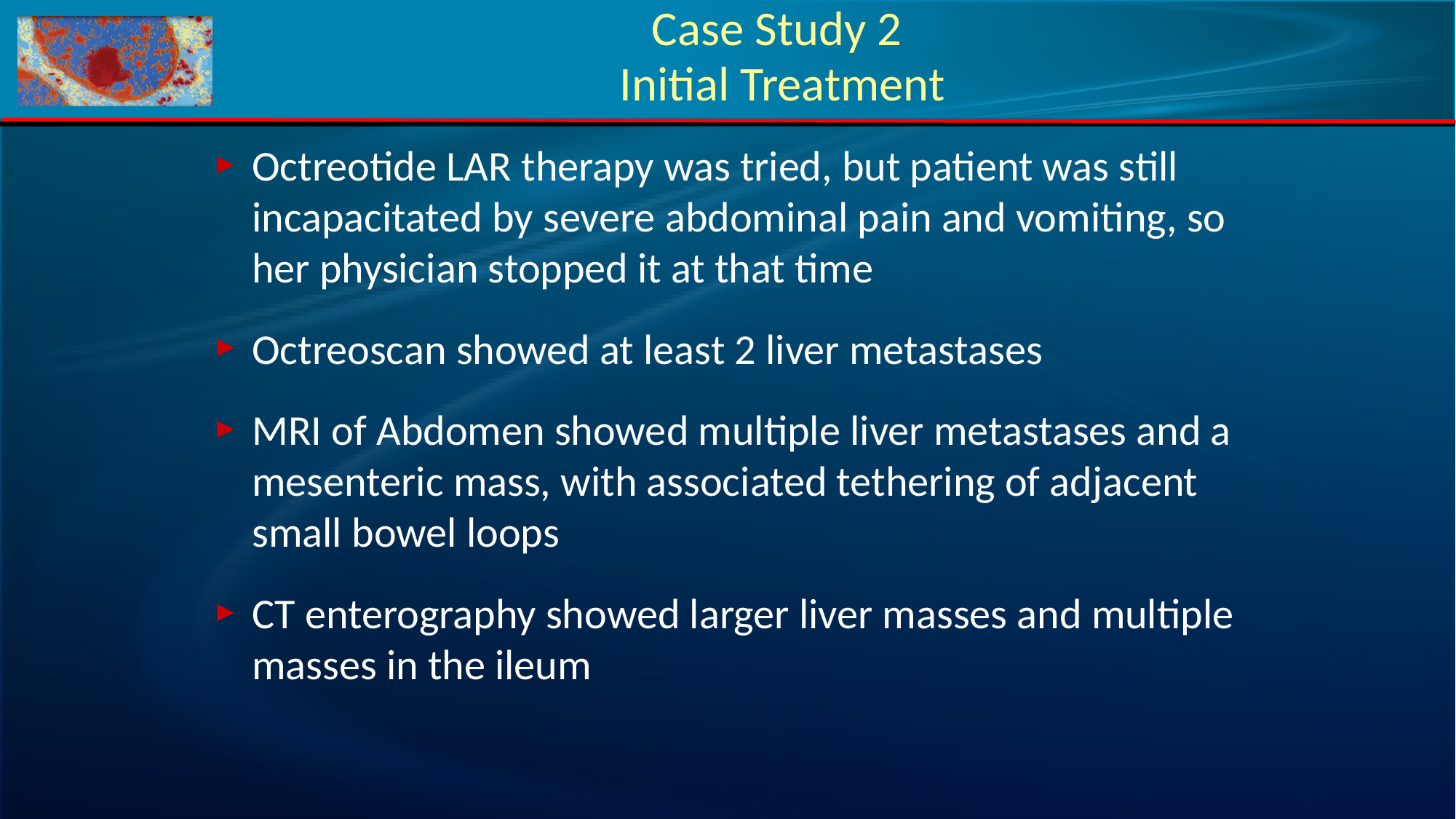

# Case Study 2 Initial Treatment
Octreotide LAR therapy was tried, but patient was still incapacitated by severe abdominal pain and vomiting, so her physician stopped it at that time
Octreoscan showed at least 2 liver metastases
MRI of Abdomen showed multiple liver metastases and a mesenteric mass, with associated tethering of adjacent small bowel loops
CT enterography showed larger liver masses and multiple masses in the ileum